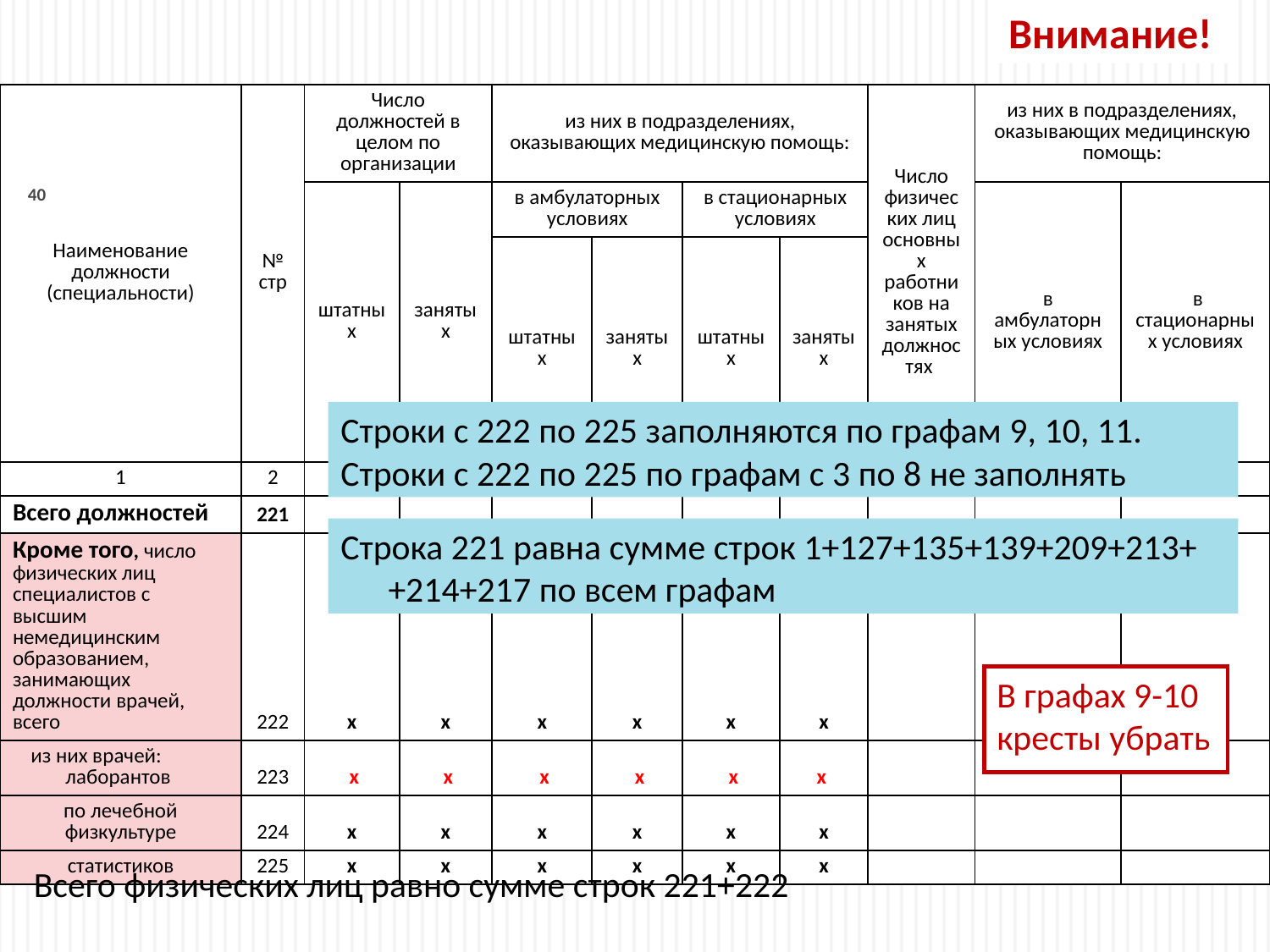

Внимание!
| Наименование должности (специальности) | № стр | Число должностей в целом по организации |  | из них в подразделениях, оказывающих медицинскую помощь: |  |  |  | Число физических лиц основных работников на занятых должностях | из них в подразделениях, оказывающих медицинскую помощь: |  |
| --- | --- | --- | --- | --- | --- | --- | --- | --- | --- | --- |
|  |  | штатных | занятых | в амбулаторных условиях |  | в стационарных условиях |  |  | в амбулаторных условиях | в стационарных условиях |
|  |  |  |  | штатных | занятых | штатных | занятых |  |  |  |
| 1 | 2 | 3 | 4 | 5 | 6 | 7 | 8 | 9 | 10 | 11 |
| Всего должностей | 221 |  |  |  |  |  |  |  |  |  |
| Кроме того, число физических лиц специалистов с высшим немедицинским образованием, занимающих должности врачей, всего | 222 | х | х | х | х | х | х |  |  |  |
| из них врачей: лаборантов | 223 | x | x | x | x | x | x |  |  |  |
| по лечебной физкультуре | 224 | х | х | х | х | х | х |  |  |  |
| статистиков | 225 | х | х | х | х | х | х |  |  |  |
40
Строки с 222 по 225 заполняются по графам 9, 10, 11.
Строки с 222 по 225 по графам с 3 по 8 не заполнять
Строка 221 равна сумме строк 1+127+135+139+209+213+ +214+217 по всем графам
В графах 9-10
кресты убрать
Всего физических лиц равно сумме строк 221+222